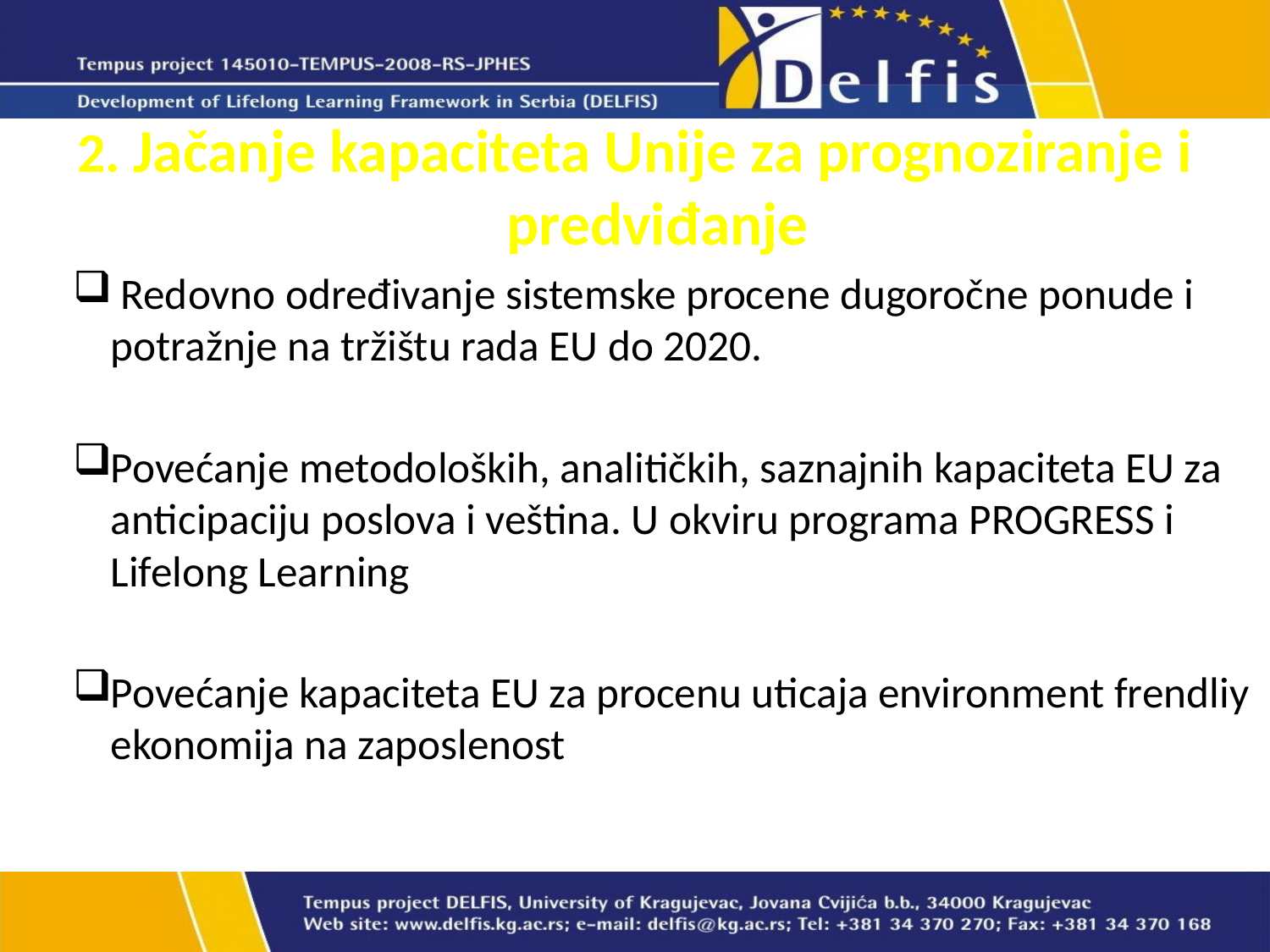

#
2. Jačanje kapaciteta Unije za prognoziranje i predviđanje
 Redovno određivanje sistemske procene dugoročne ponude i potražnje na tržištu rada EU do 2020.

Povećanje metodoloških, analitičkih, saznajnih kapaciteta EU za anticipaciju poslova i veština. U okviru programa PROGRESS i Lifelong Learning

Povećanje kapaciteta EU za procenu uticaja environment frendliy ekonomija na zaposlenost